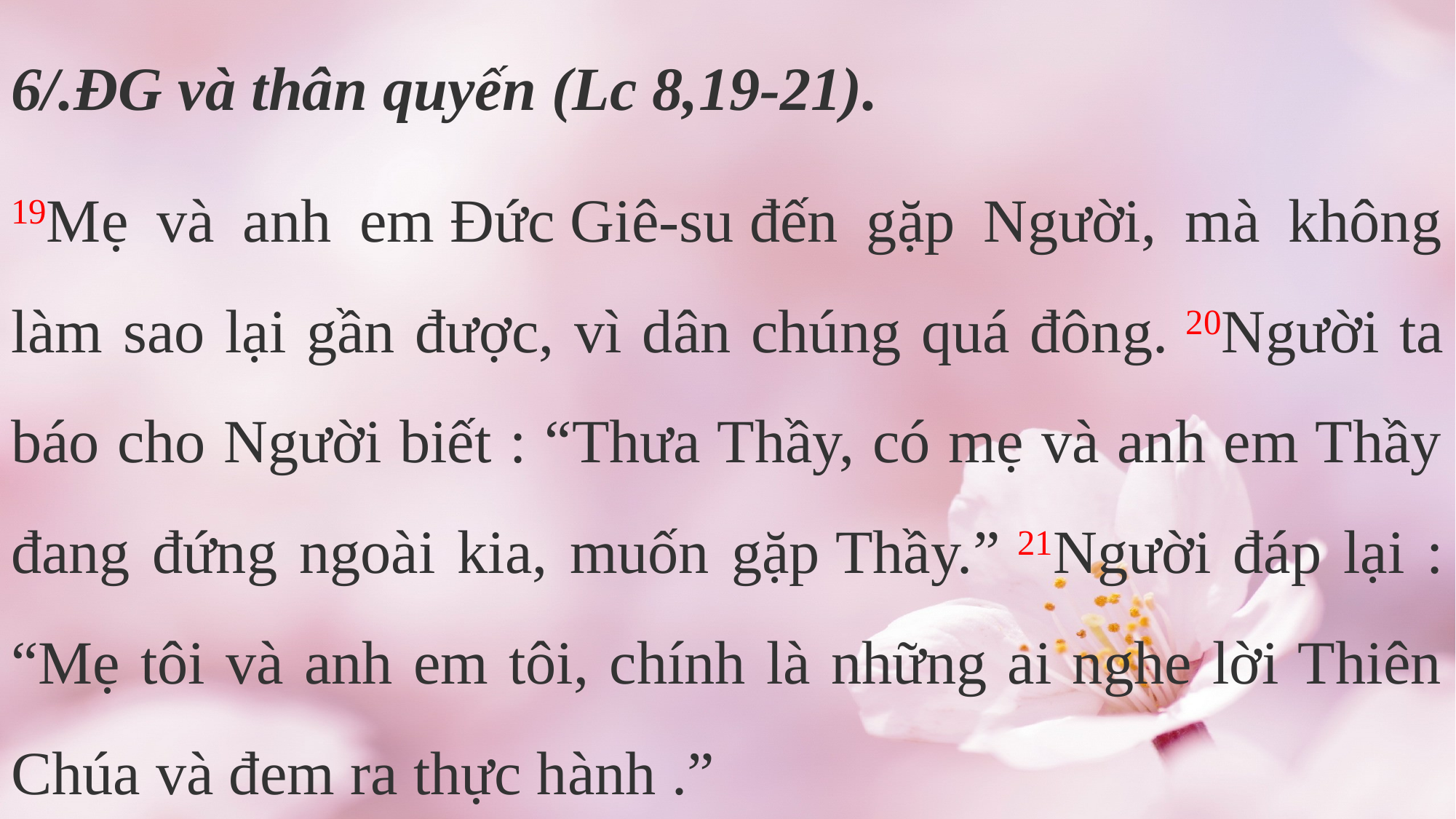

6/.ĐG và thân quyến (Lc 8,19-21).
19Mẹ và anh em Đức Giê-su đến gặp Người, mà không làm sao lại gần được, vì dân chúng quá đông. 20Người ta báo cho Người biết : “Thưa Thầy, có mẹ và anh em Thầy đang đứng ngoài kia, muốn gặp Thầy.” 21Người đáp lại : “Mẹ tôi và anh em tôi, chính là những ai nghe lời Thiên Chúa và đem ra thực hành .”